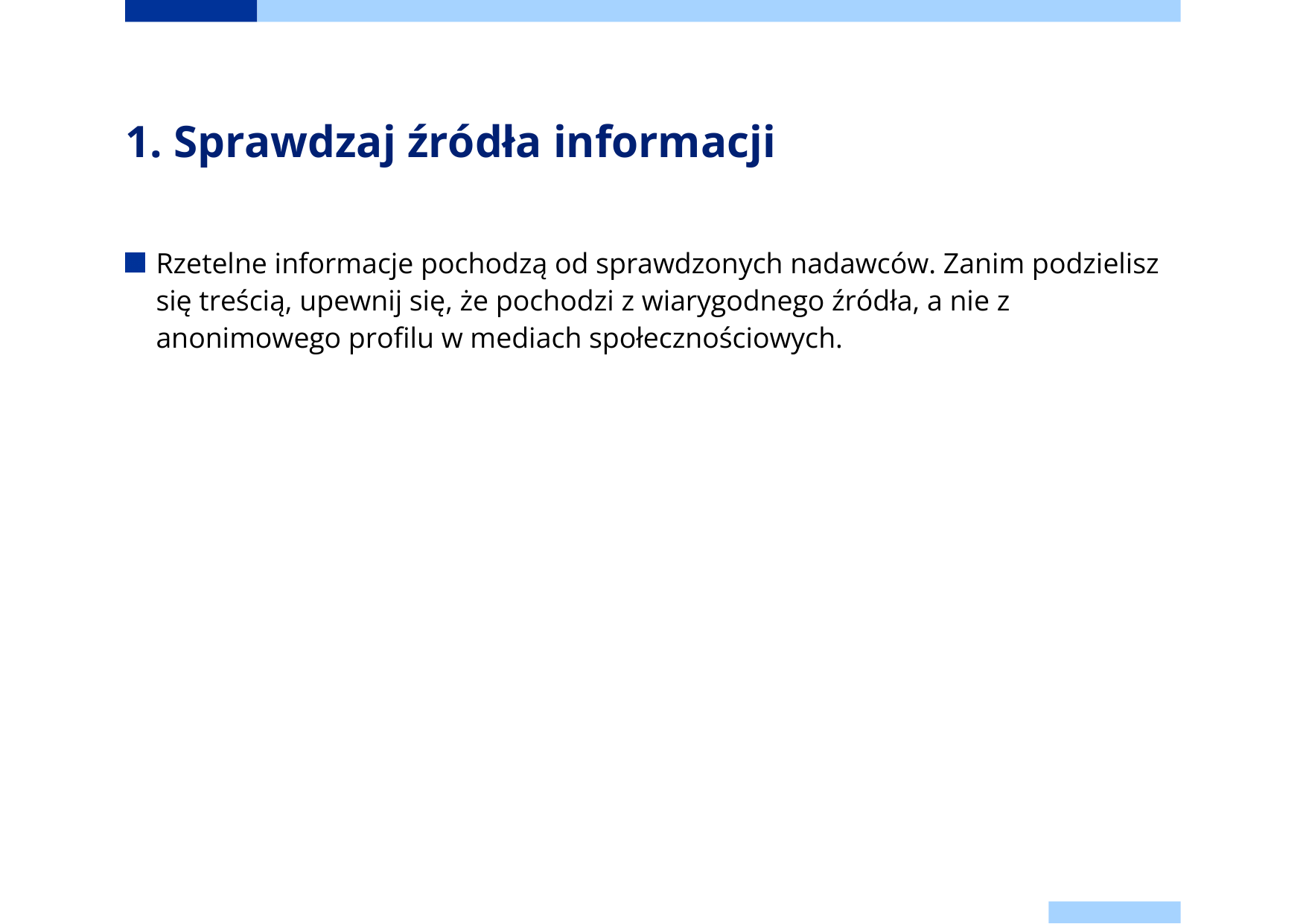

# 1. Sprawdzaj źródła informacji
Rzetelne informacje pochodzą od sprawdzonych nadawców. Zanim podzielisz się treścią, upewnij się, że pochodzi z wiarygodnego źródła, a nie z anonimowego profilu w mediach społecznościowych.